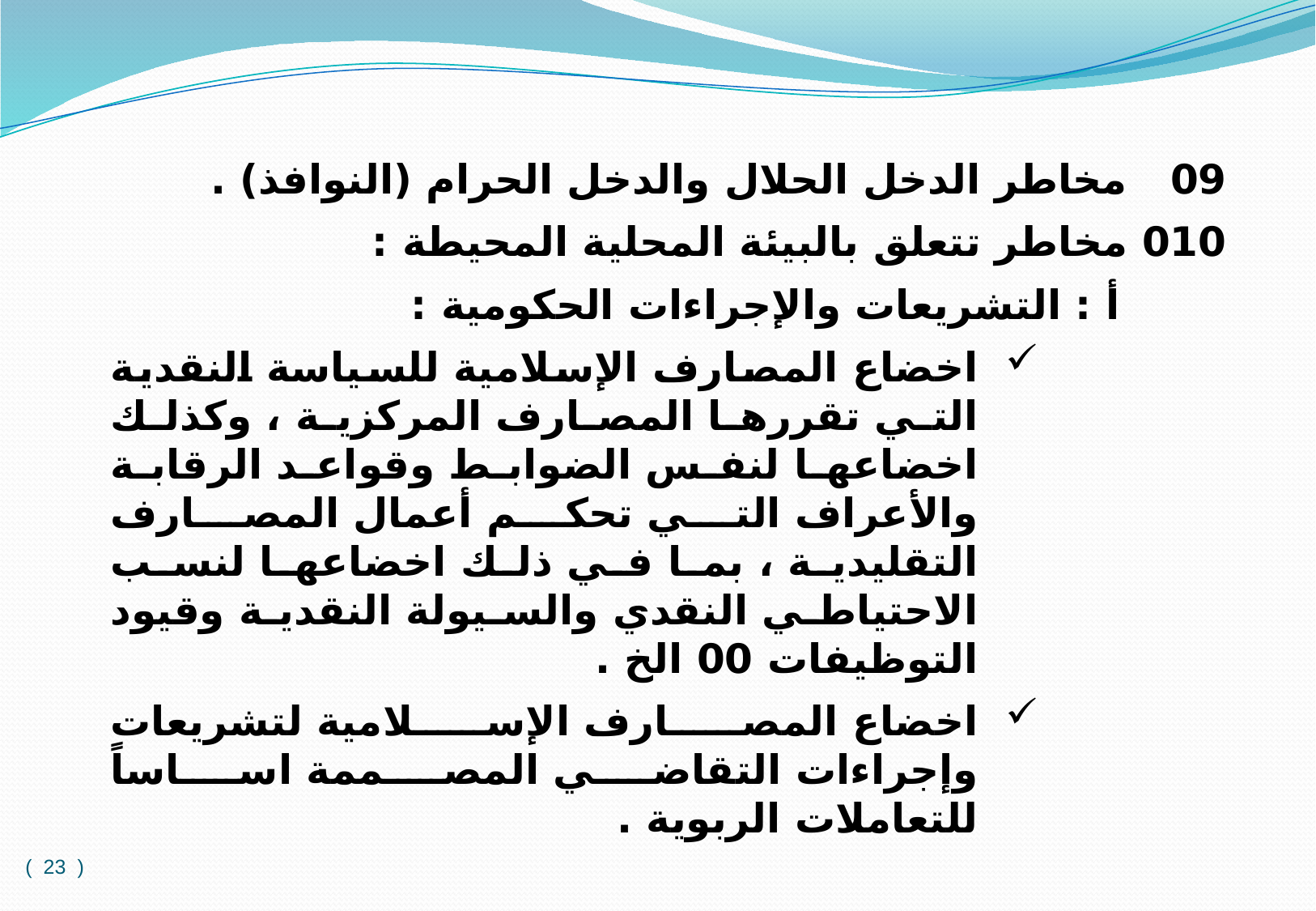

09   مخاطر الدخل الحلال والدخل الحرام (النوافذ) .
010 مخاطر تتعلق بالبيئة المحلية المحيطة :
أ : التشريعات والإجراءات الحكومية :
اخضاع المصارف الإسلامية للسياسة النقدية التي تقررها المصارف المركزية ، وكذلك اخضاعها لنفس الضوابط وقواعد الرقابة والأعراف التي تحكم أعمال المصارف التقليدية ، بما في ذلك اخضاعها لنسب الاحتياطي النقدي والسيولة النقدية وقيود التوظيفات 00 الخ .
اخضاع المصارف الإسلامية لتشريعات وإجراءات التقاضي المصممة اساساً للتعاملات الربوية .
(  23  )